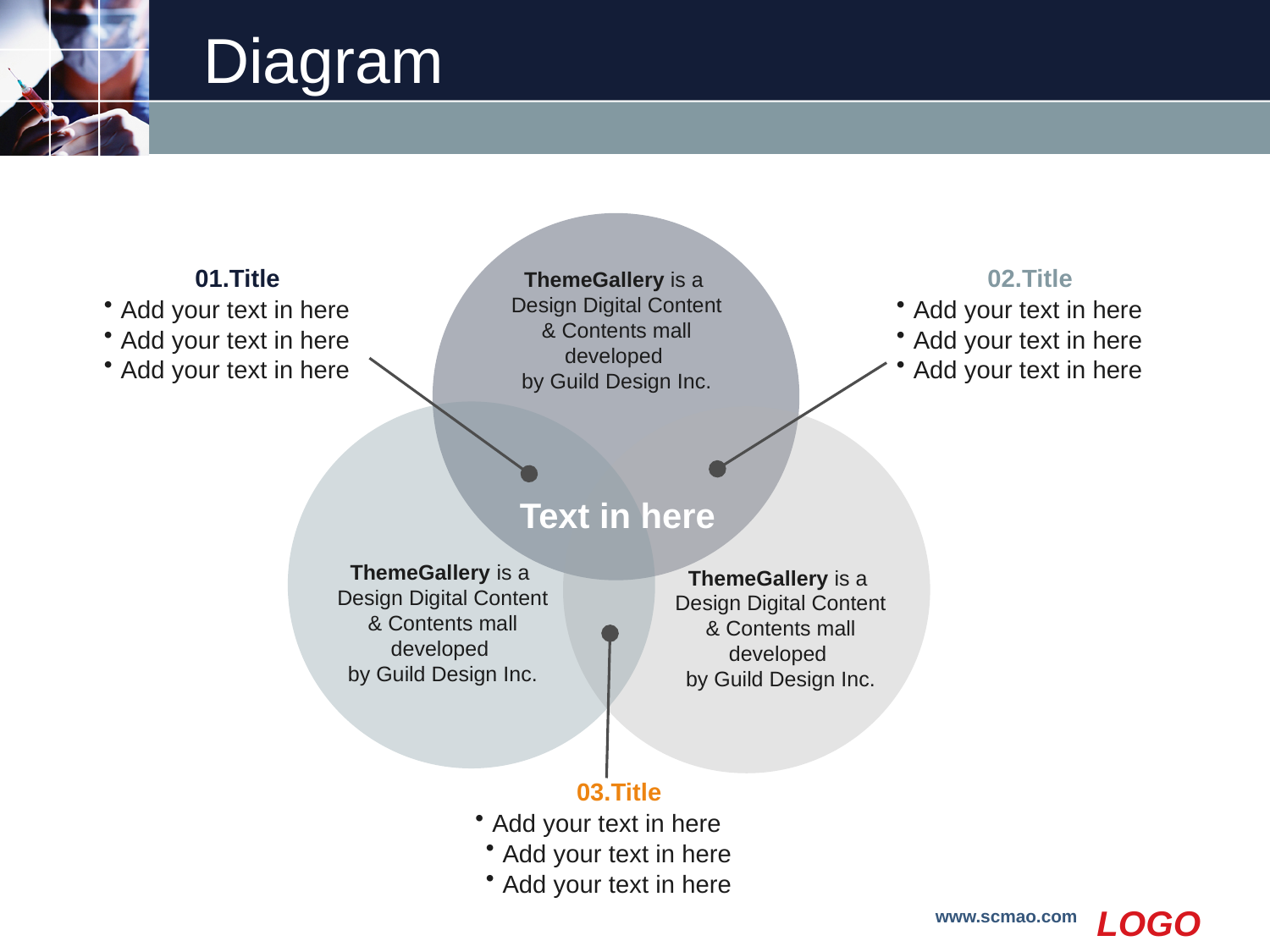

# Diagram

   01.Title
Add your text in here
Add your text in here
Add your text in here
   02.Title
Add your text in here
Add your text in here
Add your text in here
ThemeGallery is a
Design Digital Content & Contents mall developed
by Guild Design Inc.

Text in here
ThemeGallery is a
Design Digital Content & Contents mall developed
by Guild Design Inc.
ThemeGallery is a
Design Digital Content & Contents mall developed
by Guild Design Inc.

   03.Title
Add your text in here
Add your text in here
Add your text in here
www.scmao.com